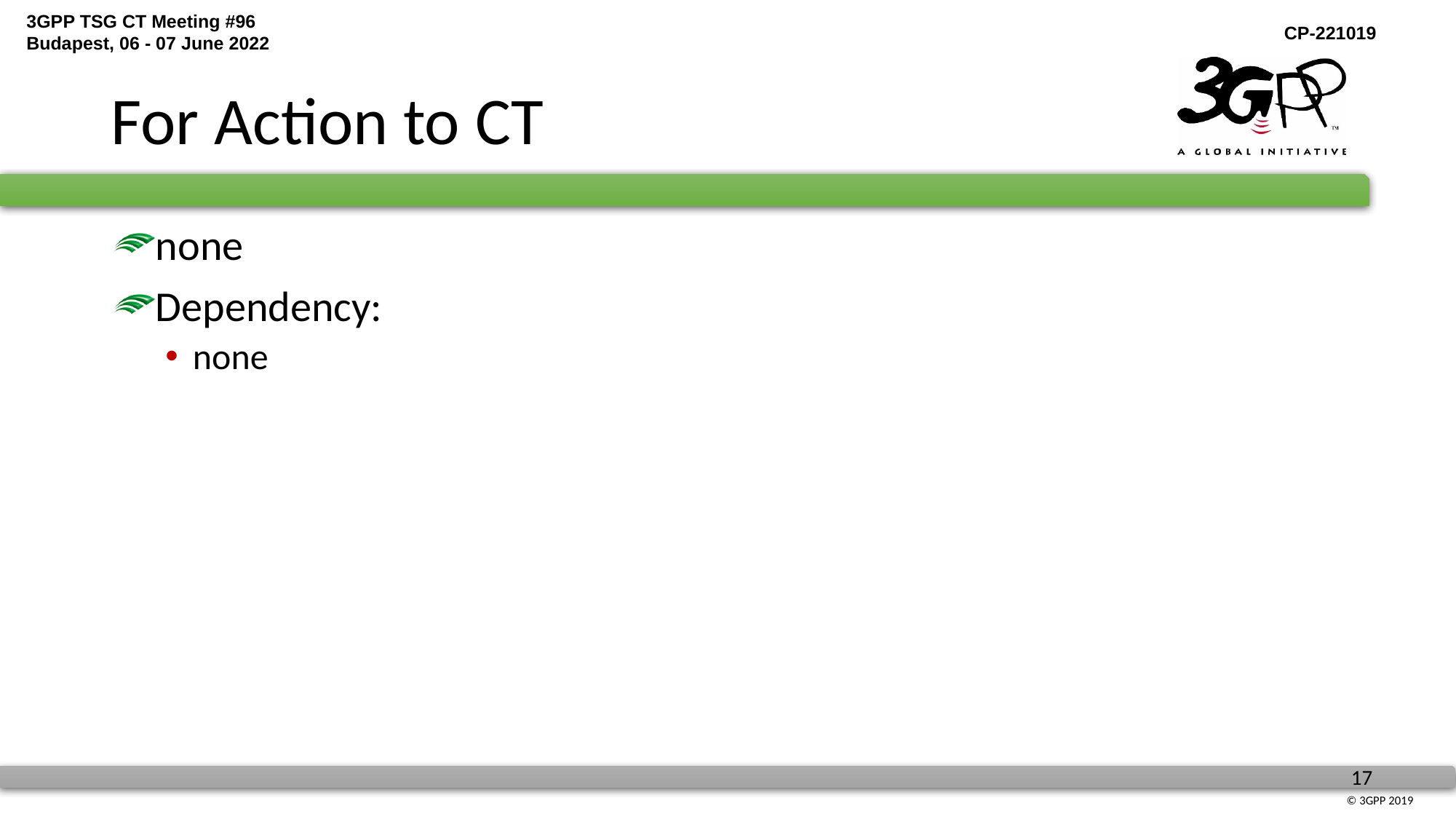

# For Action to CT
none
Dependency:
none